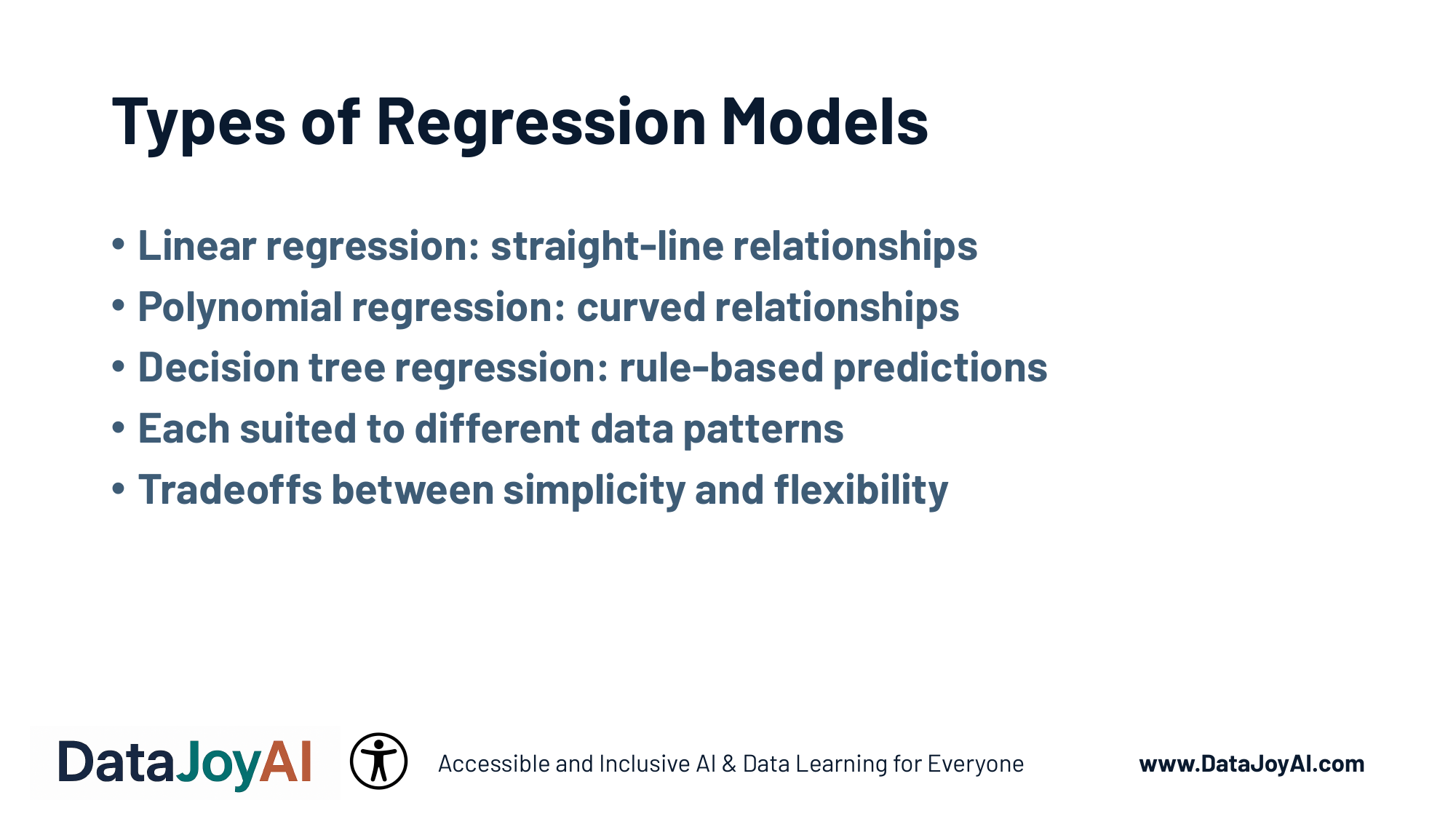

# Types of Regression Models
Linear regression: straight-line relationships
Polynomial regression: curved relationships
Decision tree regression: rule-based predictions
Each suited to different data patterns
Tradeoffs between simplicity and flexibility